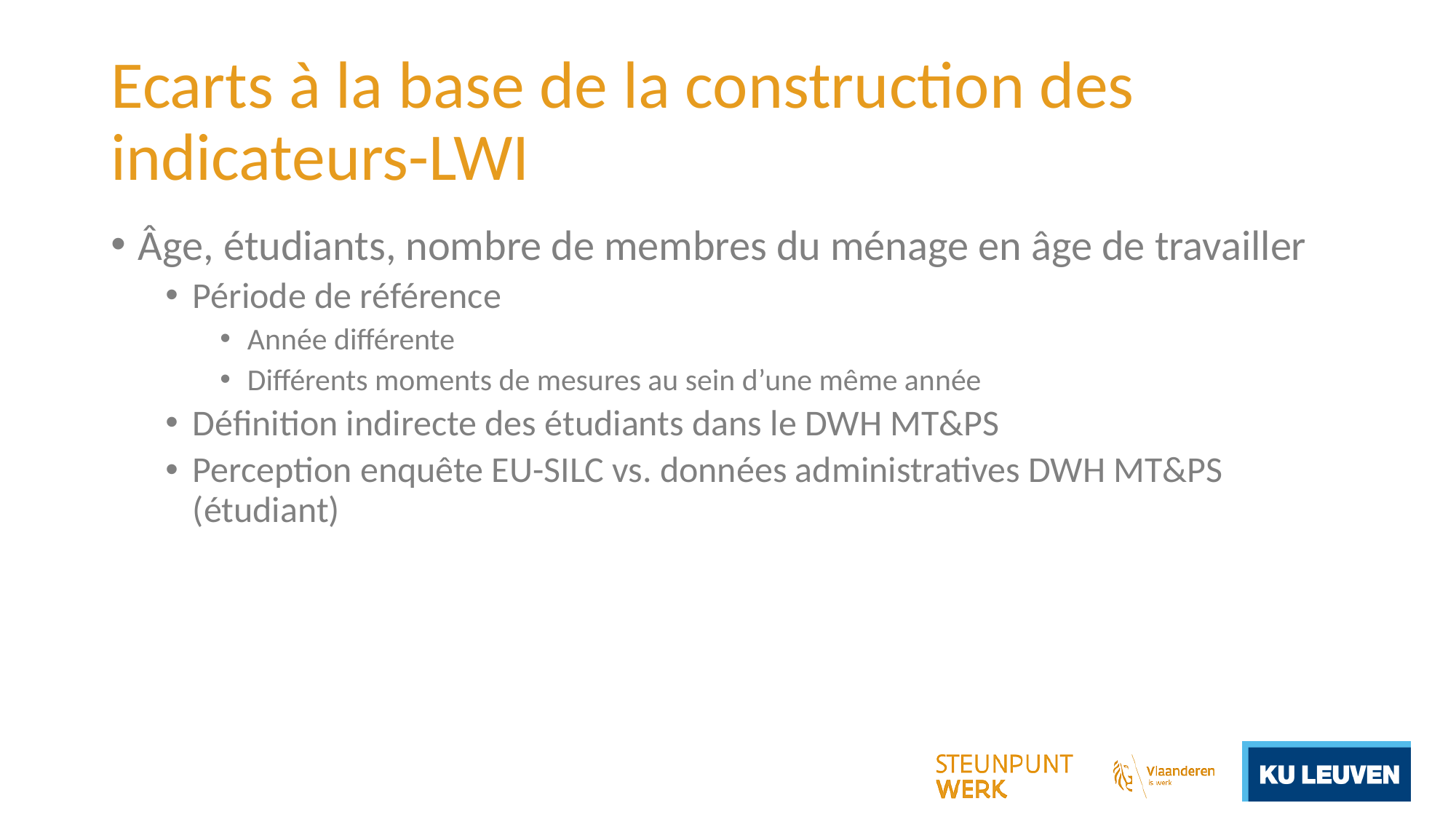

# Ecarts à la base de la construction des indicateurs-LWI
Âge, étudiants, nombre de membres du ménage en âge de travailler
Période de référence
Année différente
Différents moments de mesures au sein d’une même année
Définition indirecte des étudiants dans le DWH MT&PS
Perception enquête EU-SILC vs. données administratives DWH MT&PS (étudiant)